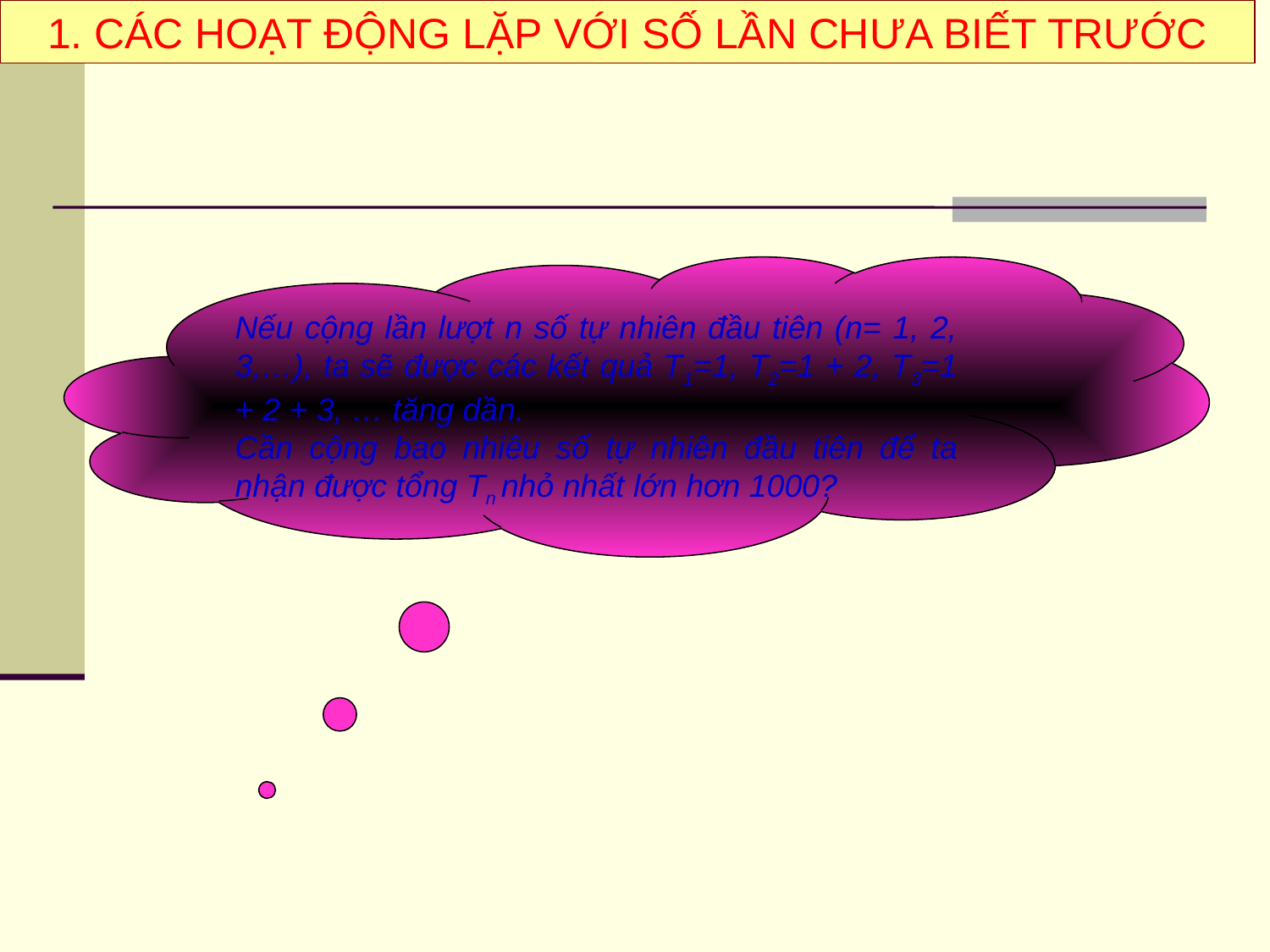

1. CÁC HOẠT ĐỘNG LẶP VỚI SỐ LẦN CHƯA BIẾT TRƯỚC
Nếu cộng lần lượt n số tự nhiên đầu tiên (n= 1, 2, 3,…), ta sẽ được các kết quả T1=1, T2=1 + 2, T3=1 + 2 + 3, … tăng dần.
Cần cộng bao nhiêu số tự nhiên đầu tiên để ta nhận được tổng Tn nhỏ nhất lớn hơn 1000?